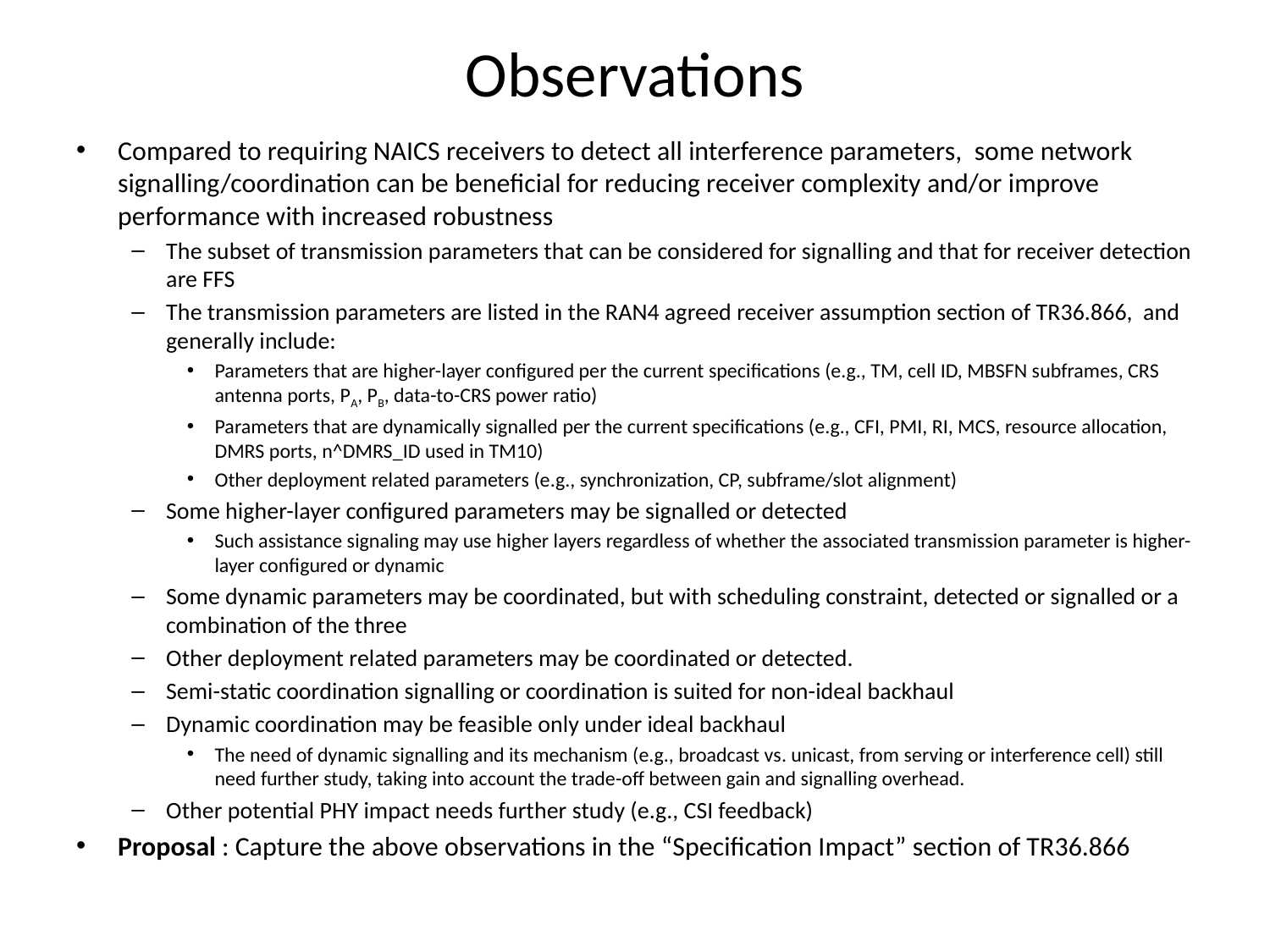

# Observations
Compared to requiring NAICS receivers to detect all interference parameters,  some network signalling/coordination can be beneficial for reducing receiver complexity and/or improve performance with increased robustness
The subset of transmission parameters that can be considered for signalling and that for receiver detection are FFS
The transmission parameters are listed in the RAN4 agreed receiver assumption section of TR36.866,  and generally include:
Parameters that are higher-layer configured per the current specifications (e.g., TM, cell ID, MBSFN subframes, CRS antenna ports, PA, PB, data-to-CRS power ratio)
Parameters that are dynamically signalled per the current specifications (e.g., CFI, PMI, RI, MCS, resource allocation, DMRS ports, n^DMRS_ID used in TM10)
Other deployment related parameters (e.g., synchronization, CP, subframe/slot alignment)
Some higher-layer configured parameters may be signalled or detected
Such assistance signaling may use higher layers regardless of whether the associated transmission parameter is higher-layer configured or dynamic
Some dynamic parameters may be coordinated, but with scheduling constraint, detected or signalled or a combination of the three
Other deployment related parameters may be coordinated or detected.
Semi-static coordination signalling or coordination is suited for non-ideal backhaul
Dynamic coordination may be feasible only under ideal backhaul
The need of dynamic signalling and its mechanism (e.g., broadcast vs. unicast, from serving or interference cell) still need further study, taking into account the trade-off between gain and signalling overhead.
Other potential PHY impact needs further study (e.g., CSI feedback)
Proposal : Capture the above observations in the “Specification Impact” section of TR36.866